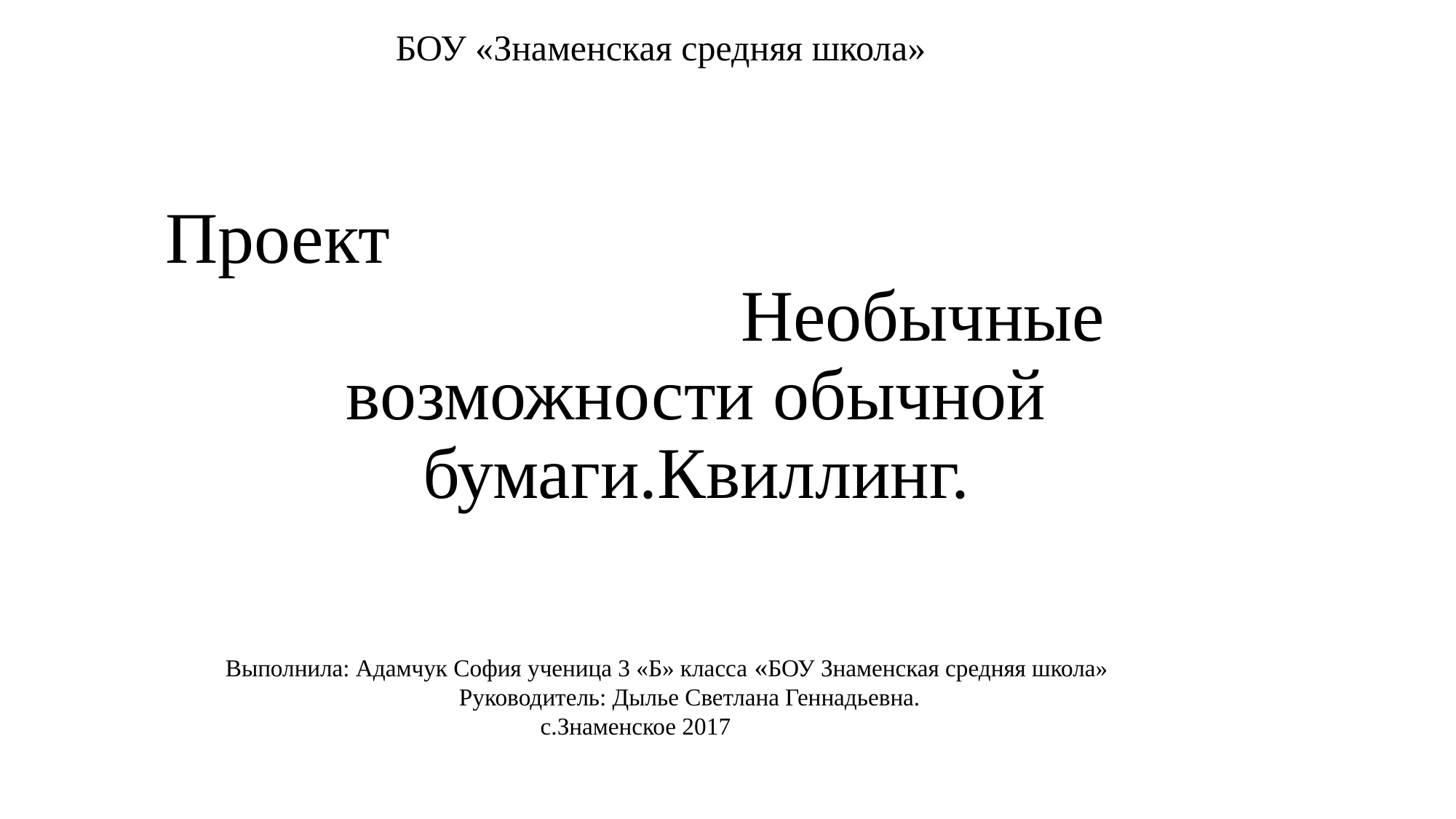

# БОУ «Знаменская средняя школа»
Проект                                                                        Необычные возможности обычной бумаги.Квиллинг.
ВвсмиВыполнила: Адамчук София ученица 3 «Б» класса «БОУ Знаменская средняя школа»                                                          Руководитель: Дылье Светлана Геннадьевна.                                                                                                       с.Знаменское 2017